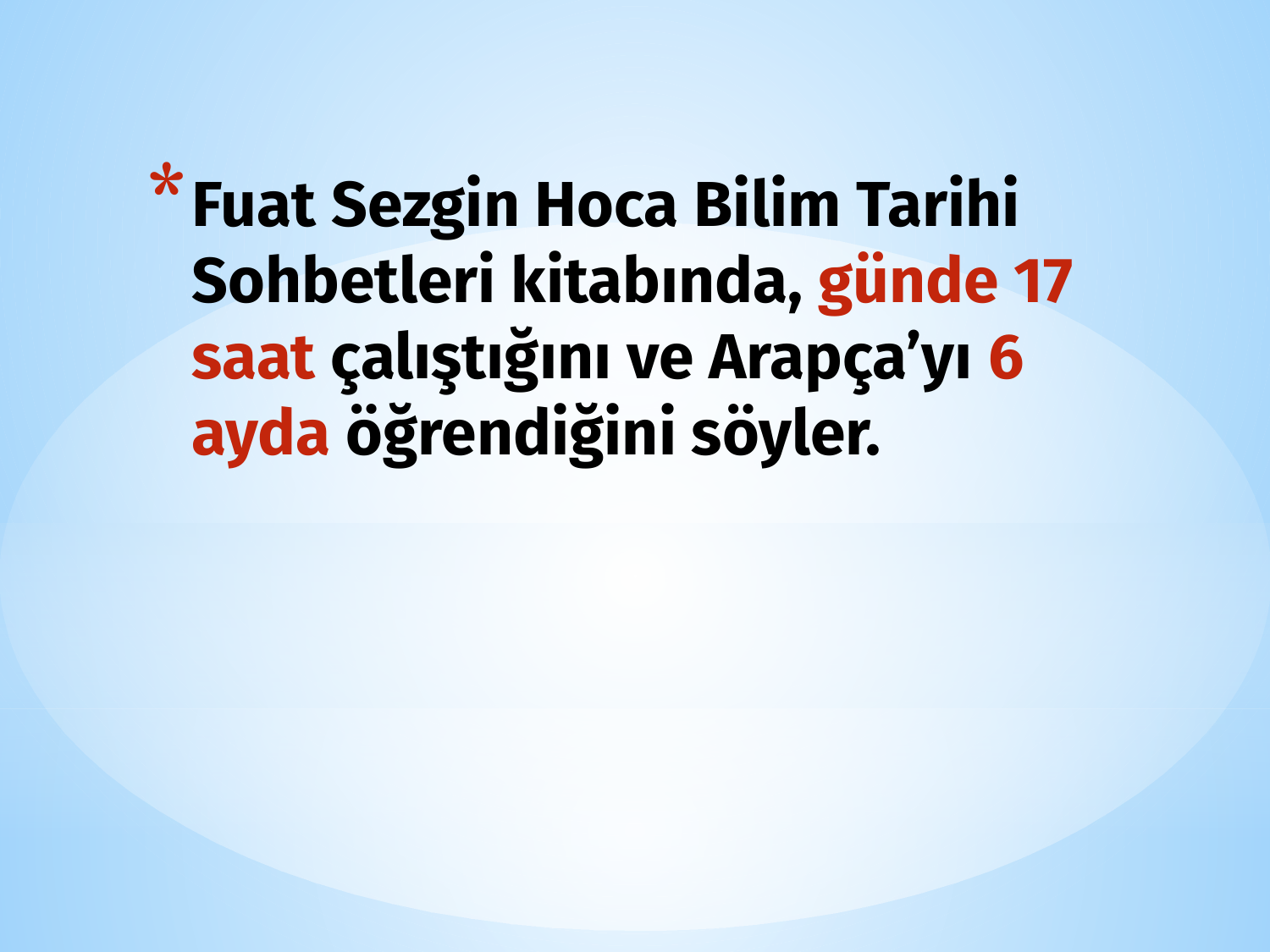

# Fuat Sezgin Hoca Bilim Tarihi Sohbetleri kitabında, günde 17 saat çalıştığını ve Arapça’yı 6 ayda öğrendiğini söyler.